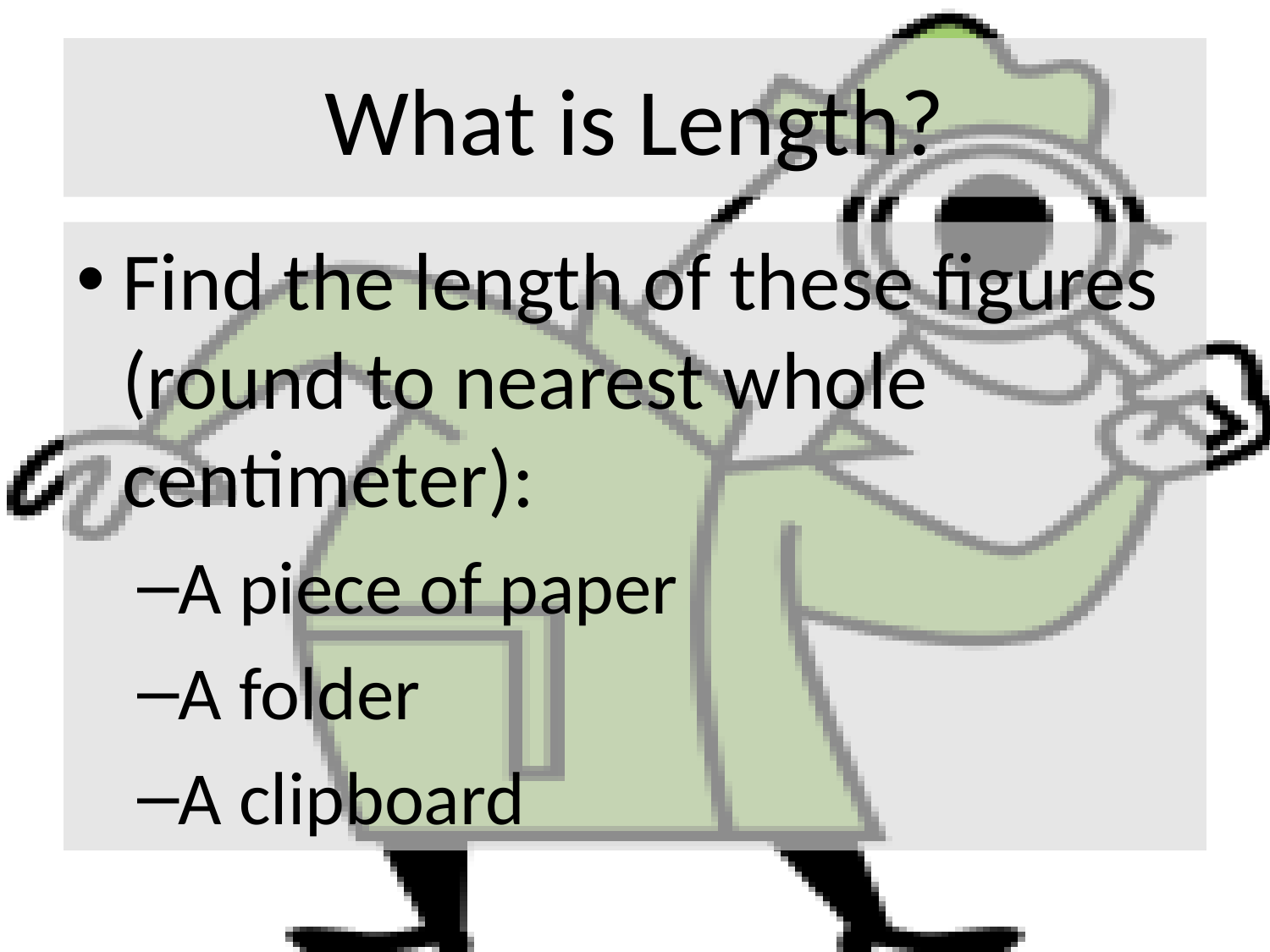

# What is Length?
Find the length of these figures (round to nearest whole centimeter):
A piece of paper
A folder
A clipboard